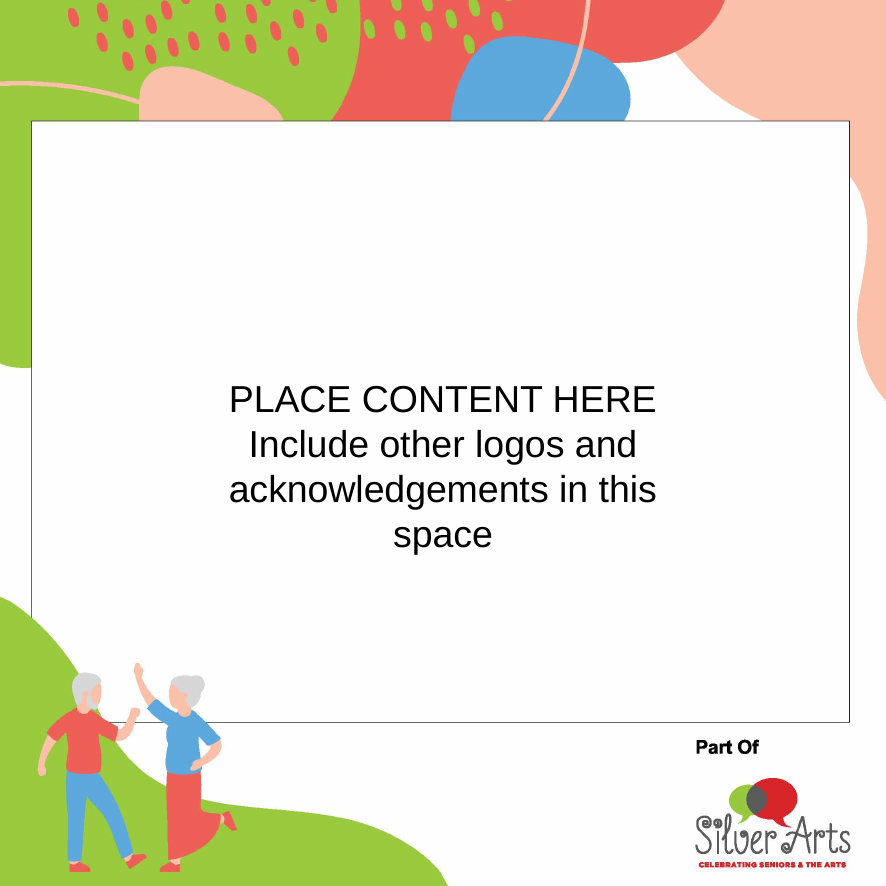

PLACE CONTENT HERE
Include other logos and
acknowledgements in this space